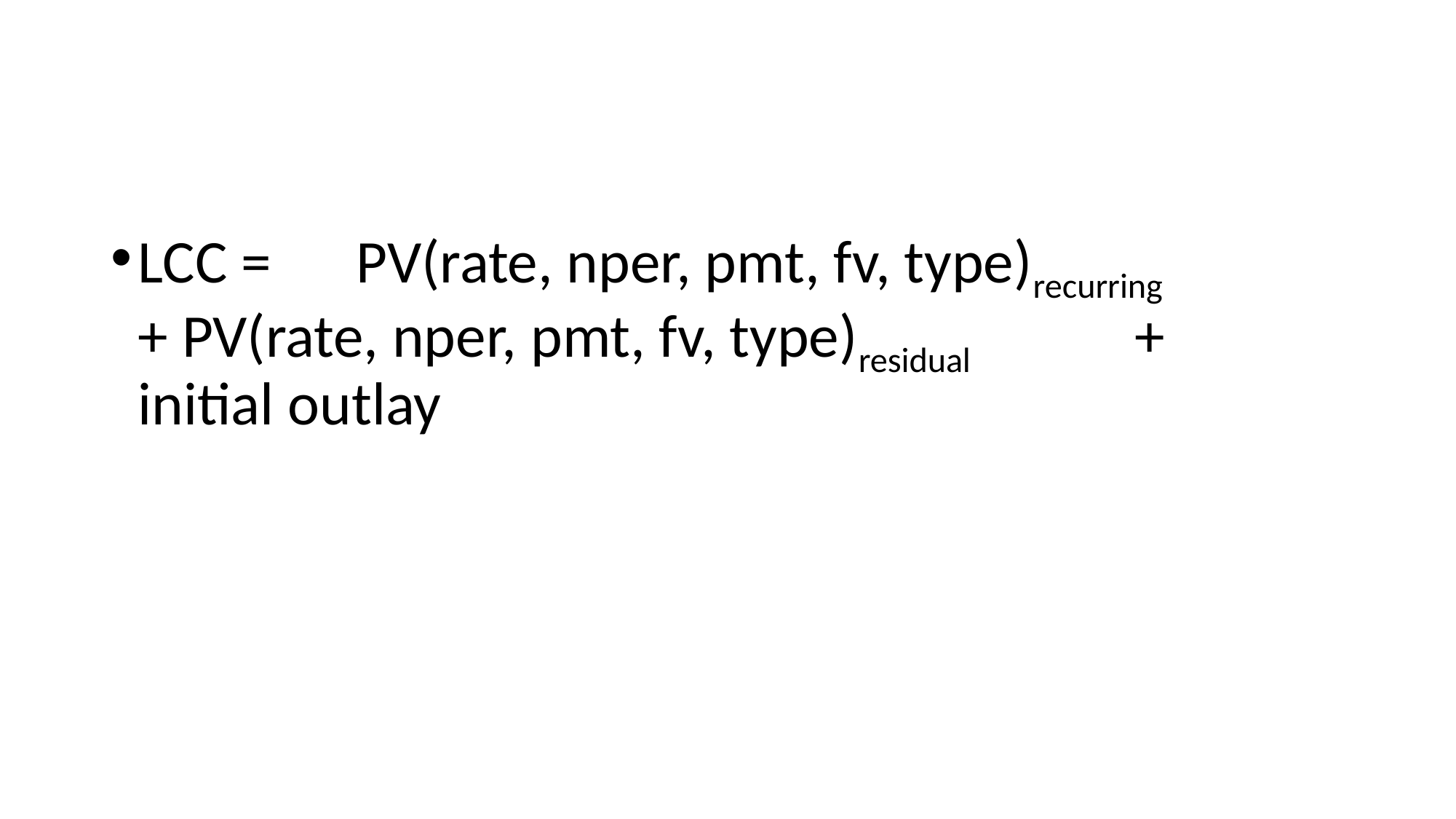

LCC =	PV(rate, nper, pmt, fv, type)recurring + PV(rate, nper, pmt, fv, type)residual            + initial outlay